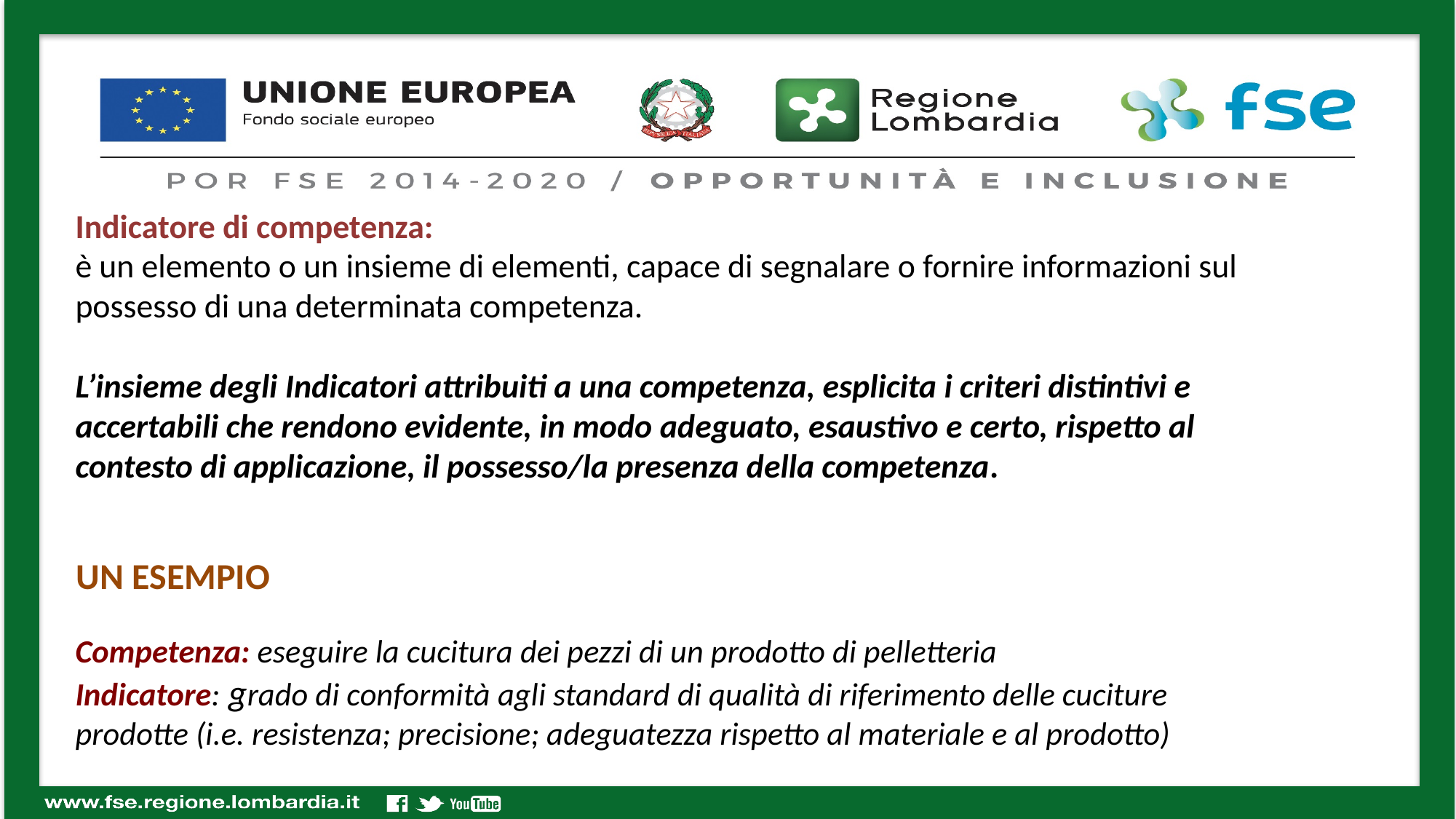

Indicatore di competenza:
è un elemento o un insieme di elementi, capace di segnalare o fornire informazioni sul possesso di una determinata competenza.

L’insieme degli Indicatori attribuiti a una competenza, esplicita i criteri distintivi e accertabili che rendono evidente, in modo adeguato, esaustivo e certo, rispetto al contesto di applicazione, il possesso/la presenza della competenza.
UN ESEMPIO
Competenza: eseguire la cucitura dei pezzi di un prodotto di pelletteria
Indicatore: grado di conformità agli standard di qualità di riferimento delle cuciture prodotte (i.e. resistenza; precisione; adeguatezza rispetto al materiale e al prodotto)